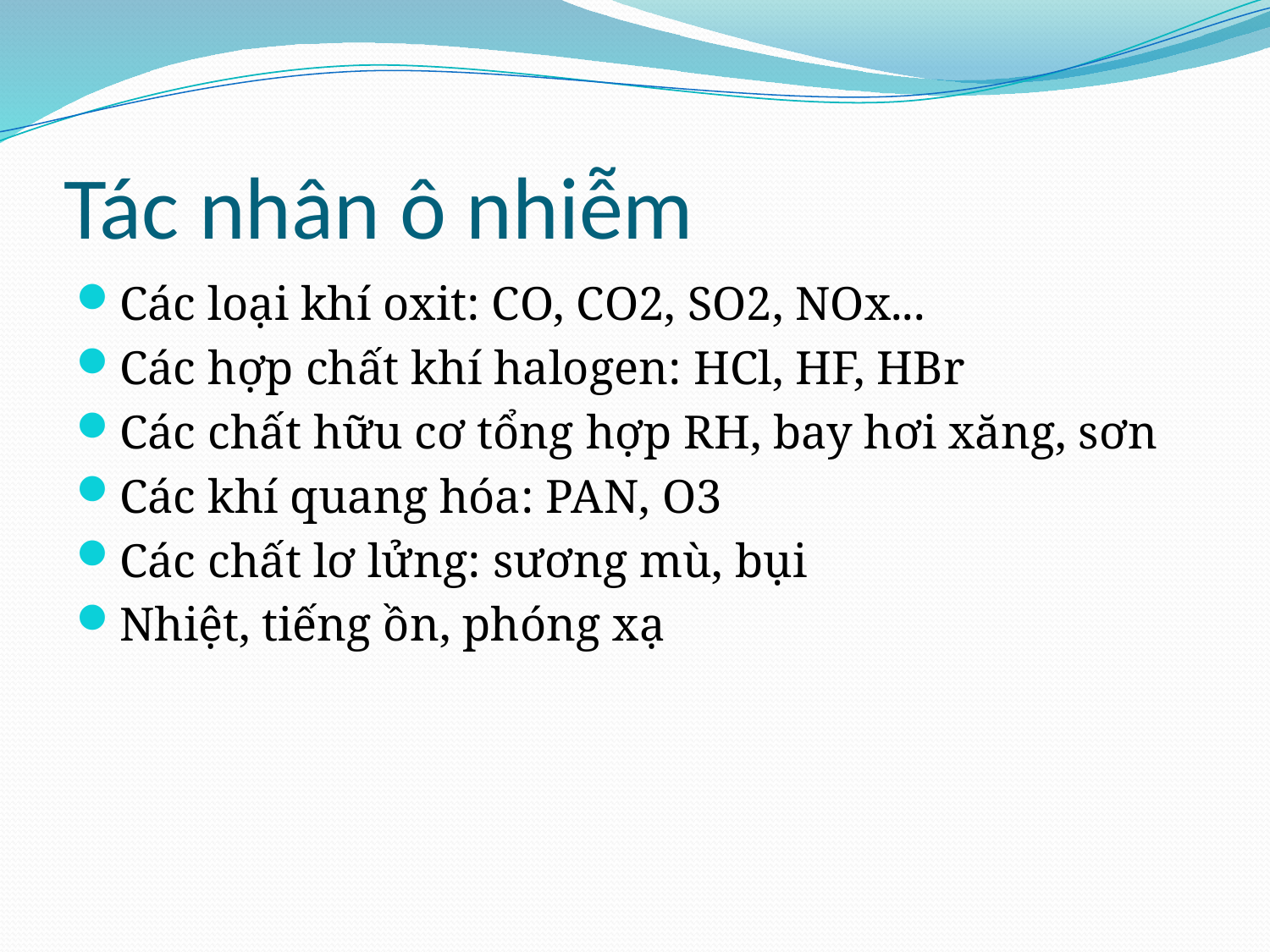

# Tác nhân ô nhiễm
Các loại khí oxit: CO, CO2, SO2, NOx...
Các hợp chất khí halogen: HCl, HF, HBr
Các chất hữu cơ tổng hợp RH, bay hơi xăng, sơn
Các khí quang hóa: PAN, O3
Các chất lơ lửng: sương mù, bụi
Nhiệt, tiếng ồn, phóng xạ